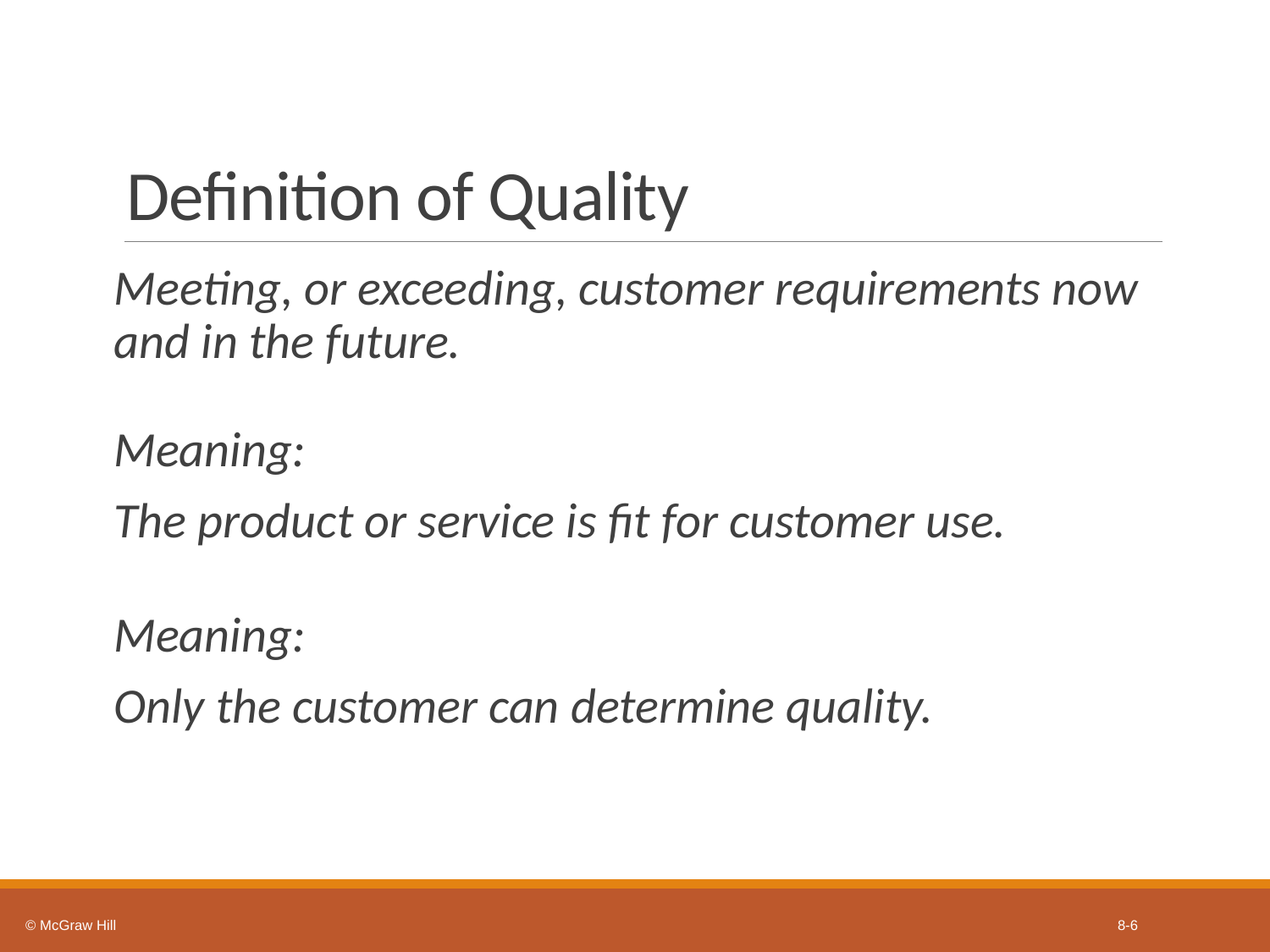

# Definition of Quality
Meeting, or exceeding, customer requirements now and in the future.
Meaning:
The product or service is fit for customer use.
Meaning:
Only the customer can determine quality.